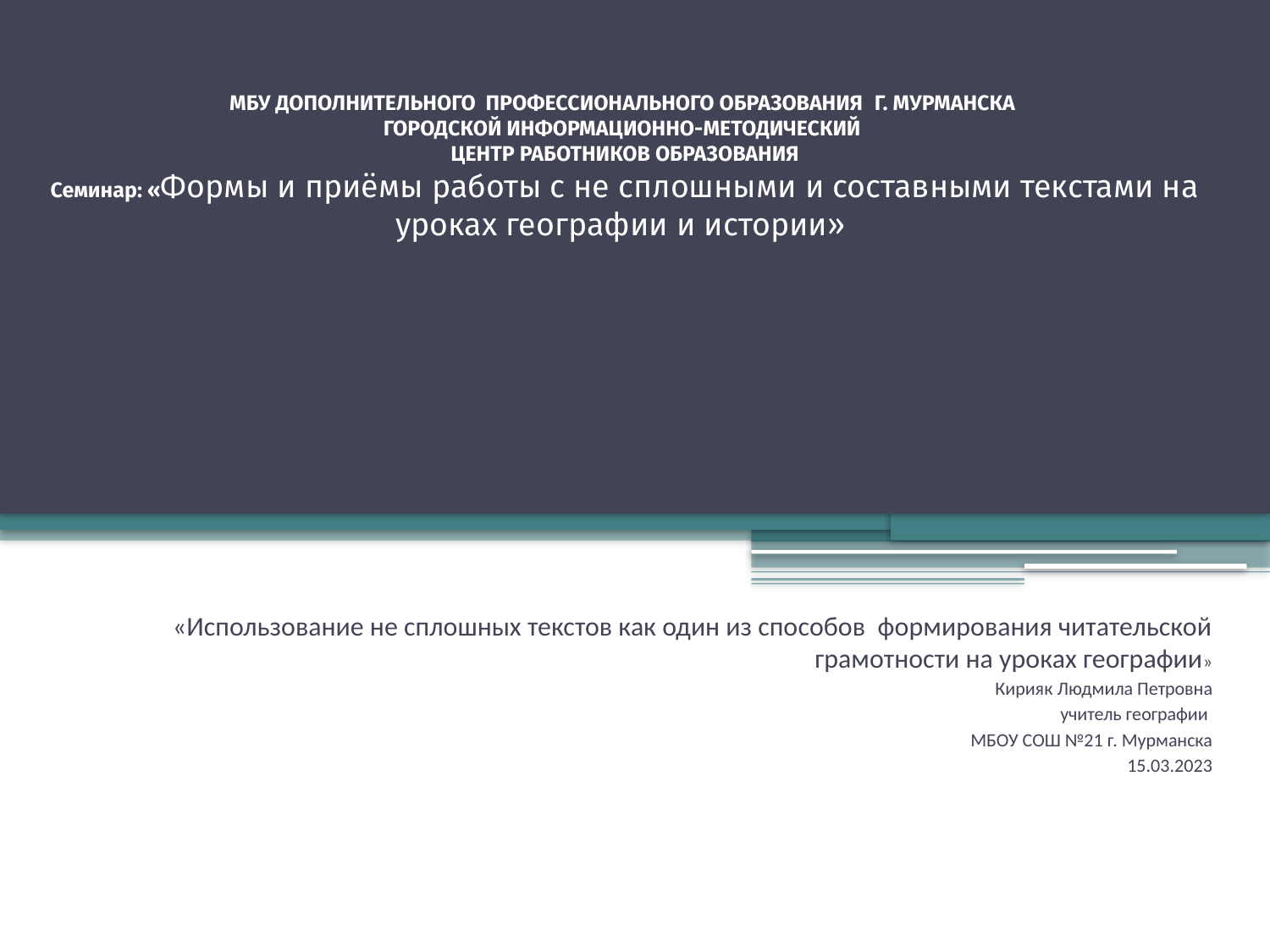

# МБУ ДОПОЛНИТЕЛЬНОГО  ПРОФЕССИОНАЛЬНОГО ОБРАЗОВАНИЯ  Г. МУРМАНСКА ГОРОДСКОЙ ИНФОРМАЦИОННО-МЕТОДИЧЕСКИЙ ЦЕНТР РАБОТНИКОВ ОБРАЗОВАНИЯ Семинар: «Формы и приёмы работы с не сплошными и составными текстами на уроках географии и истории»

«Использование не сплошных текстов как один из способов  формирования читательской грамотности на уроках географии»
Кирияк Людмила Петровна
учитель географии
МБОУ СОШ №21 г. Мурманска
15.03.2023